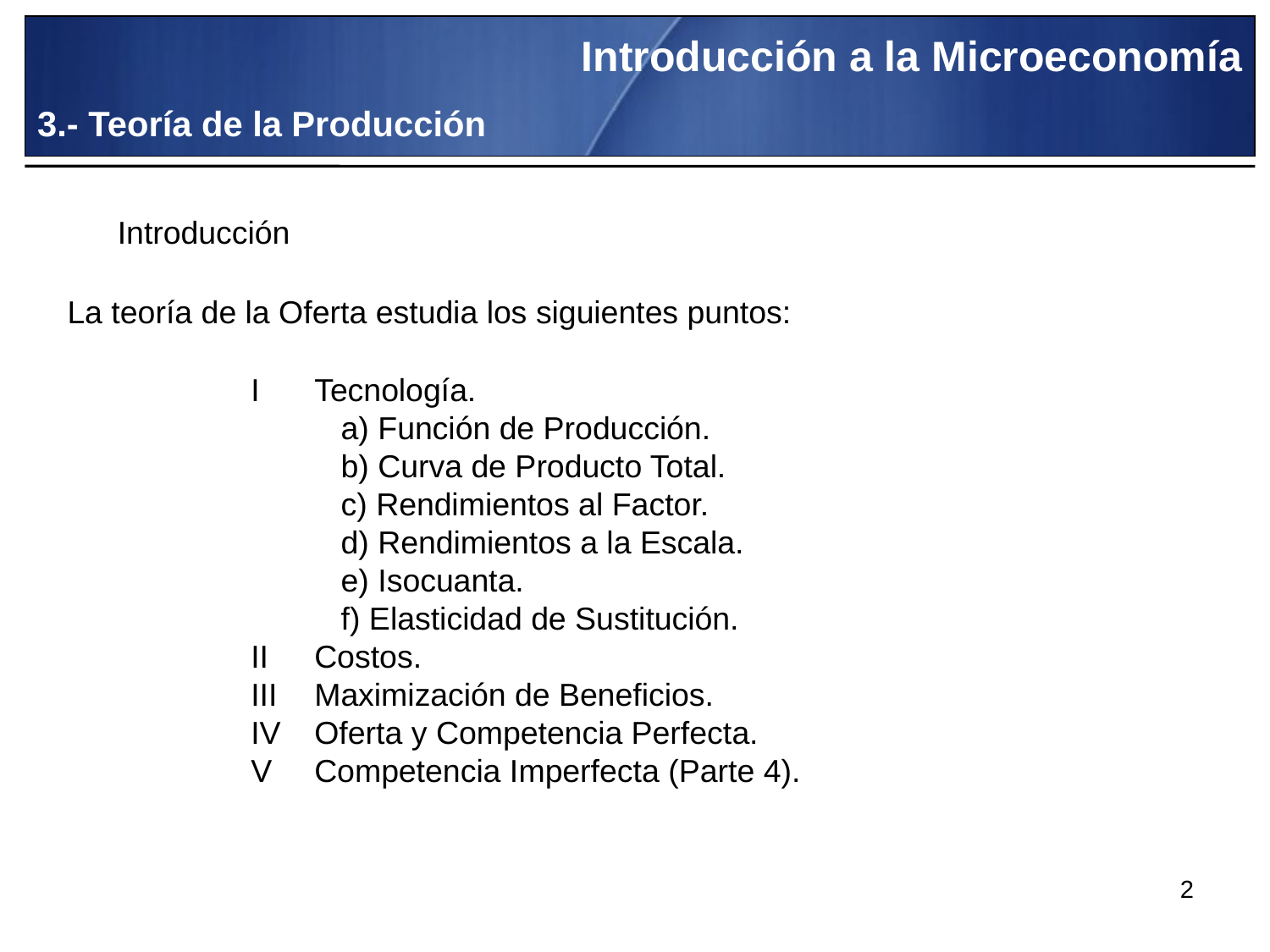

Introducción a la Microeconomía
3.- Teoría de la Producción

Introducción
La teoría de la Oferta estudia los siguientes puntos:
I	Tecnología.
	   a) Función de Producción.
	   b) Curva de Producto Total.
	   c) Rendimientos al Factor.
	   d) Rendimientos a la Escala.
	   e) Isocuanta.
	   f) Elasticidad de Sustitución.
II	Costos.
III	Maximización de Beneficios.
IV	Oferta y Competencia Perfecta.
V	Competencia Imperfecta (Parte 4).
2